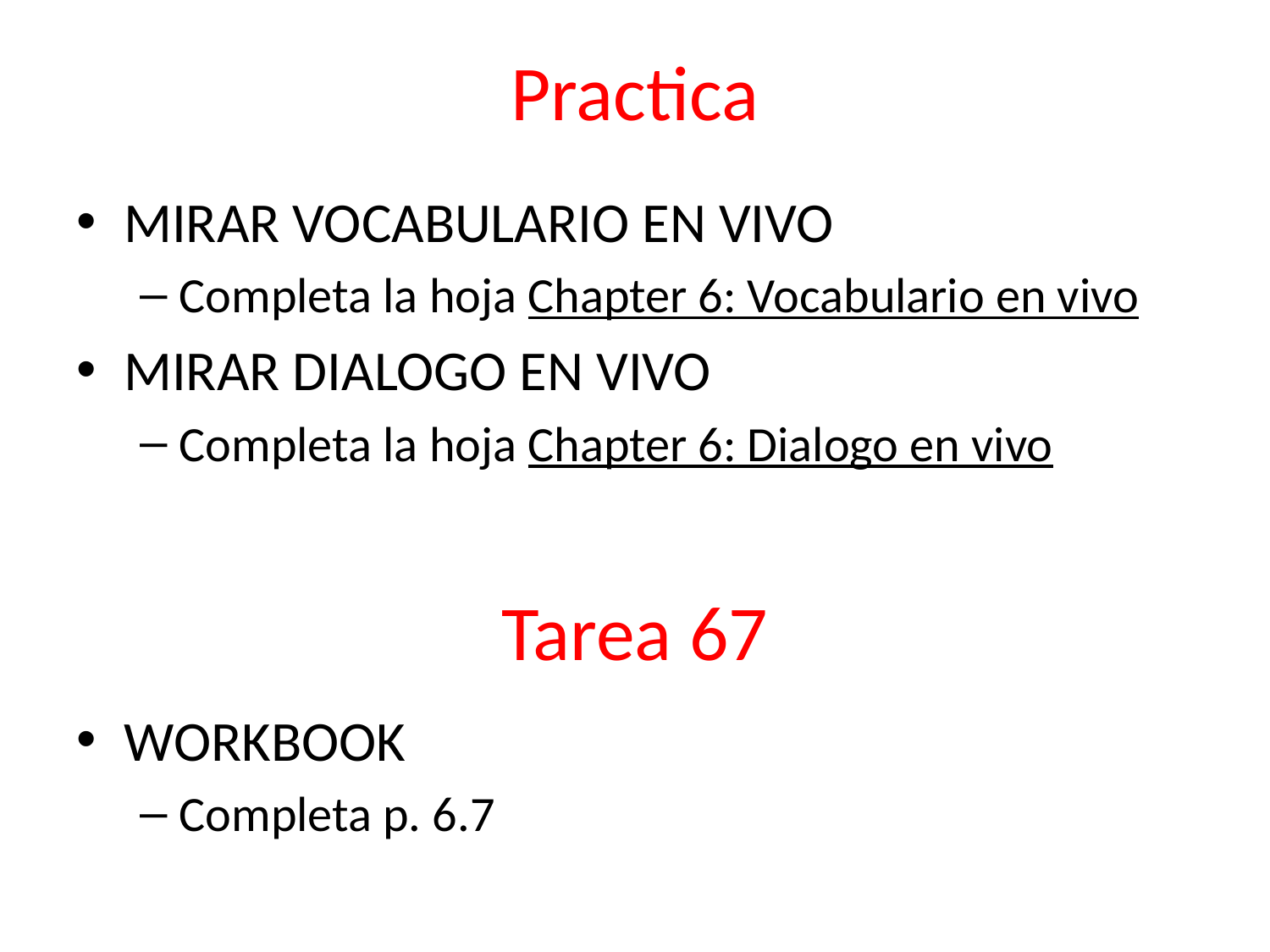

# Practica
MIRAR VOCABULARIO EN VIVO
Completa la hoja Chapter 6: Vocabulario en vivo
MIRAR DIALOGO EN VIVO
Completa la hoja Chapter 6: Dialogo en vivo

Tarea 67
WORKBOOK
Completa p. 6.7